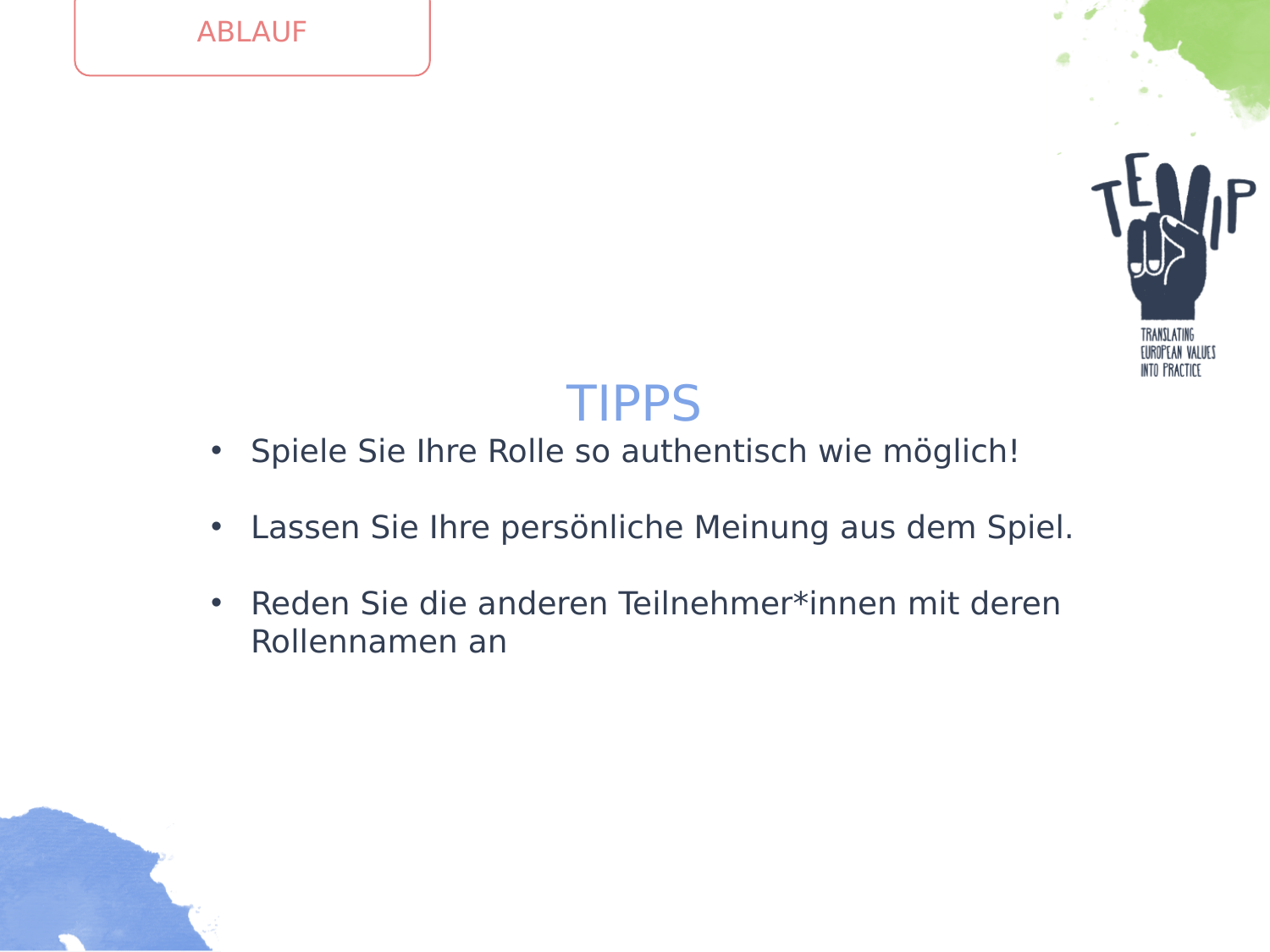

ABLAUF
TIPPS
Spiele Sie Ihre Rolle so authentisch wie möglich!
Lassen Sie Ihre persönliche Meinung aus dem Spiel.
Reden Sie die anderen Teilnehmer*innen mit deren
Rollennamen an